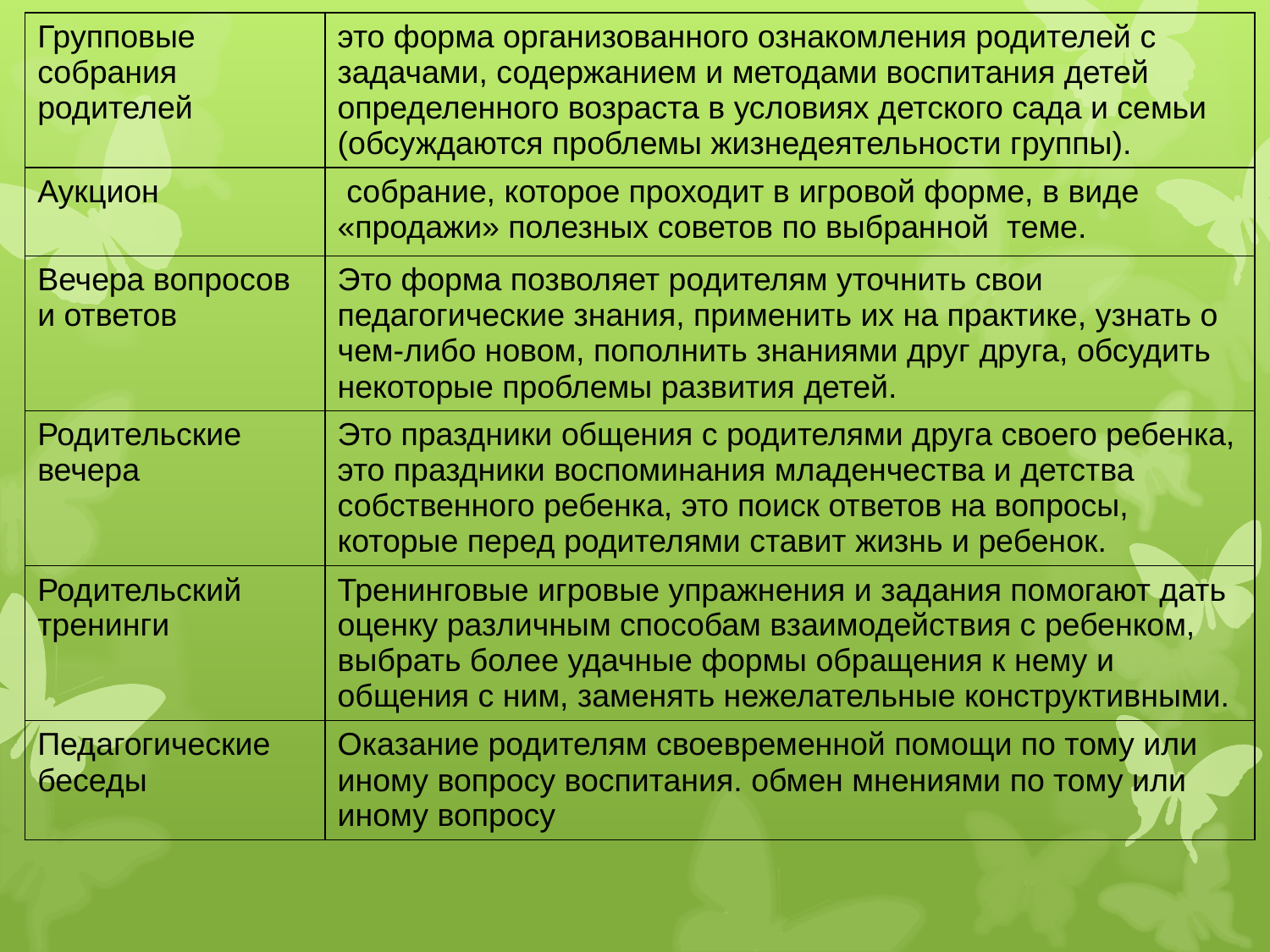

| Групповые собрания родителей | это форма организованного ознакомления родителей с задачами, содержанием и методами воспитания детей определенного возраста в условиях детского сада и семьи (обсуждаются проблемы жизнедеятельности группы). |
| --- | --- |
| Аукцион | собрание, которое проходит в игровой форме, в виде «продажи» полезных советов по выбранной теме. |
| Вечера вопросов и ответов | Это форма позволяет родителям уточнить свои педагогические знания, применить их на практике, узнать о чем-либо новом, пополнить знаниями друг друга, обсудить некоторые проблемы развития детей. |
| Родительские вечера | Это праздники общения с родителями друга своего ребенка, это праздники воспоминания младенчества и детства собственного ребенка, это поиск ответов на вопросы, которые перед родителями ставит жизнь и ребенок. |
| Родительский тренинги | Тренинговые игровые упражнения и задания помогают дать оценку различным способам взаимодействия с ребенком, выбрать более удачные формы обращения к нему и общения с ним, заменять нежелательные конструктивными. |
| Педагогические беседы | Оказание родителям своевременной помощи по тому или иному вопросу воспитания. обмен мнениями по тому или иному вопросу |